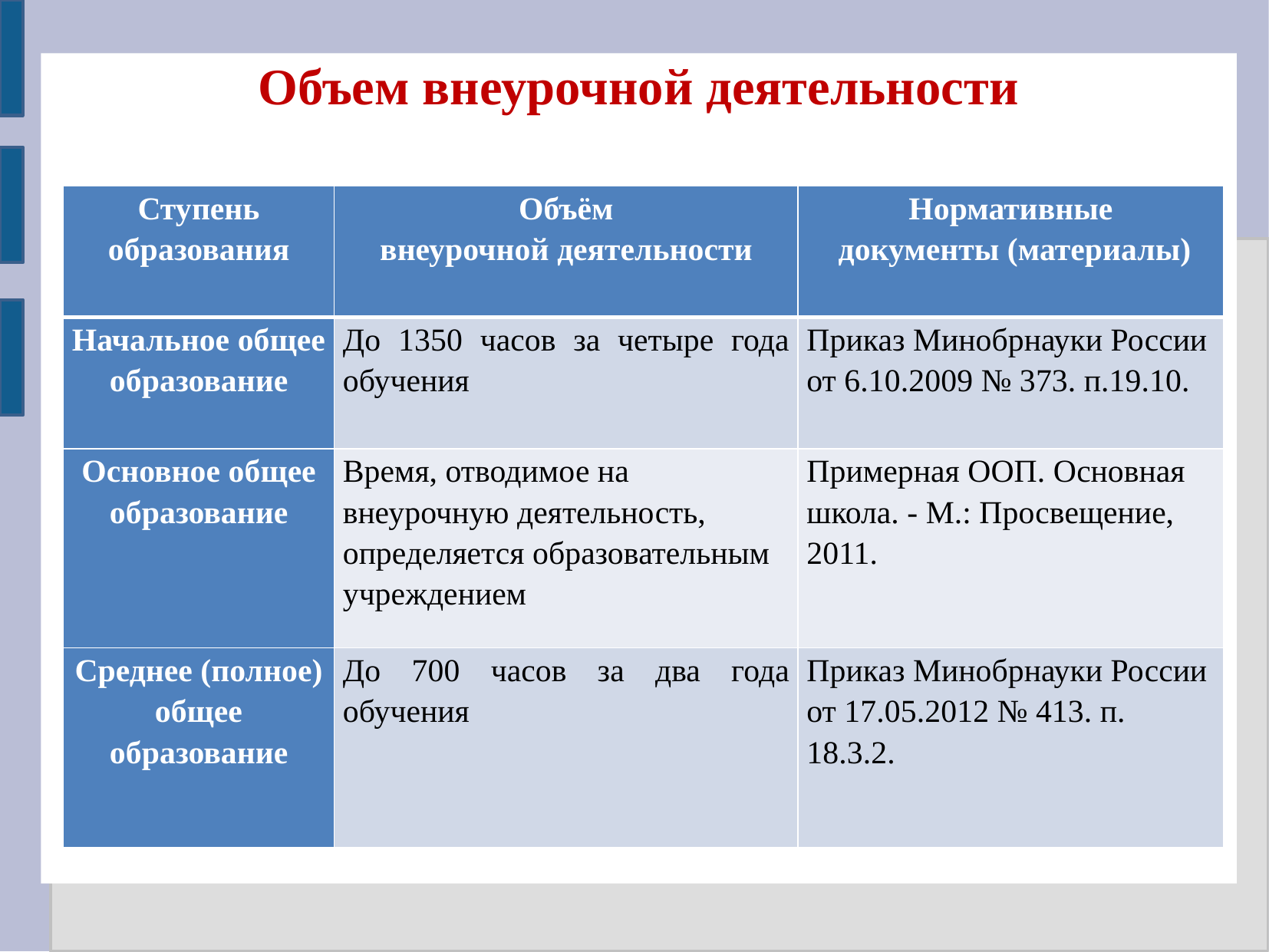

Объем внеурочной деятельности
| Ступень образования | Объём внеурочной деятельности | Нормативные документы (материалы) |
| --- | --- | --- |
| Начальное общее образование | До 1350 часов за четыре года обучения | Приказ Минобрнауки России от 6.10.2009 № 373. п.19.10. |
| Основное общее образование | Время, отводимое на внеурочную деятельность, определяется образовательным учреждением | Примерная ООП. Основная школа. - М.: Просвещение, 2011. |
| Среднее (полное) общее образование | До 700 часов за два года обучения | Приказ Минобрнауки России от 17.05.2012 № 413. п. 18.3.2. |